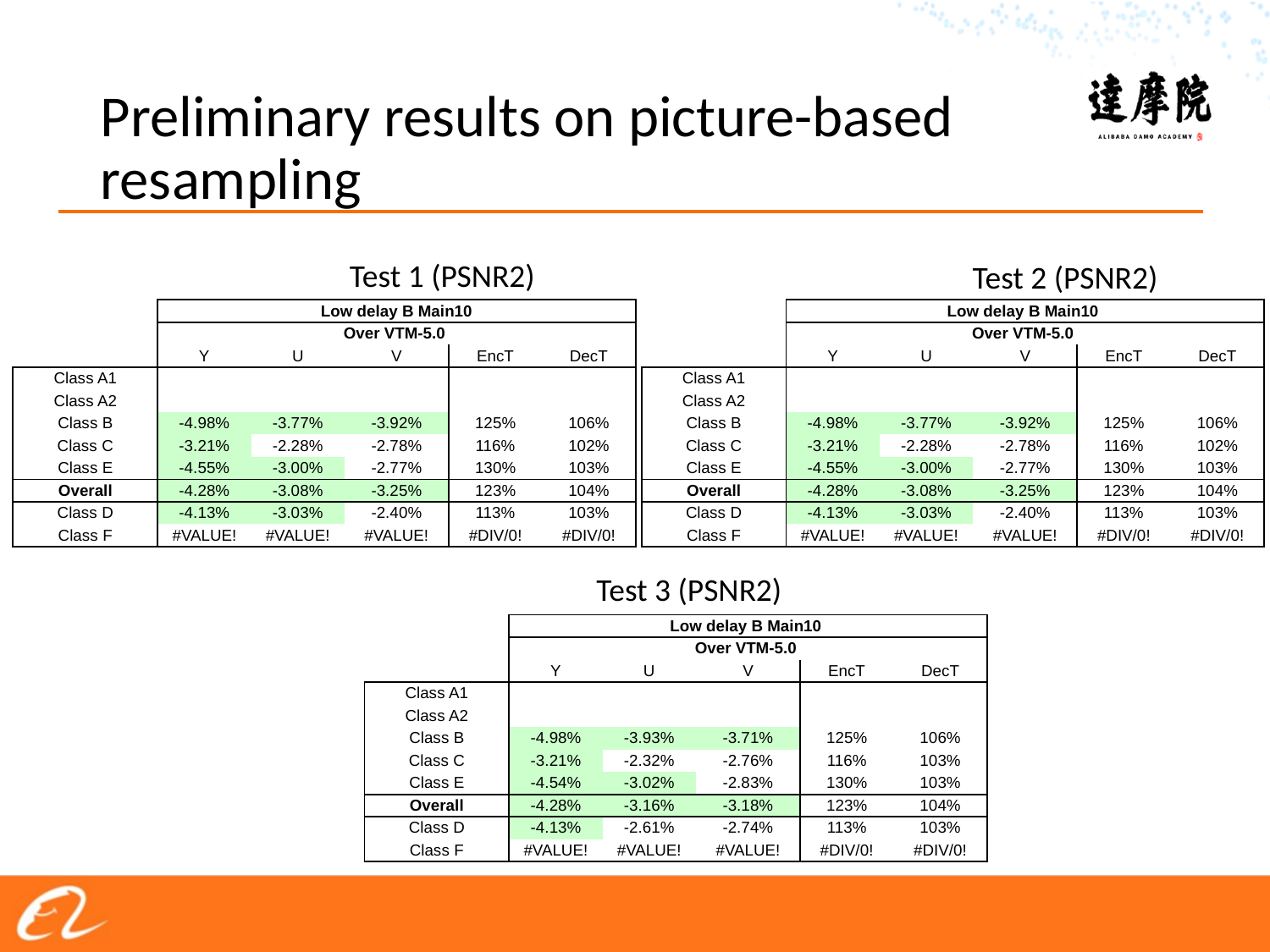

Preliminary results on picture-based resampling
Test 1 (PSNR2)
Test 2 (PSNR2)
|  | Low delay B Main10 |  |  |  |  |
| --- | --- | --- | --- | --- | --- |
|  | Over VTM-5.0 |  |  |  |  |
|  | Y | U | V | EncT | DecT |
| Class A1 |  |  |  |  |  |
| Class A2 |  |  |  |  |  |
| Class B | -4.98% | -3.77% | -3.92% | 125% | 106% |
| Class C | -3.21% | -2.28% | -2.78% | 116% | 102% |
| Class E | -4.55% | -3.00% | -2.77% | 130% | 103% |
| Overall | -4.28% | -3.08% | -3.25% | 123% | 104% |
| Class D | -4.13% | -3.03% | -2.40% | 113% | 103% |
| Class F | #VALUE! | #VALUE! | #VALUE! | #DIV/0! | #DIV/0! |
|  | Low delay B Main10 |  |  |  |  |
| --- | --- | --- | --- | --- | --- |
|  | Over VTM-5.0 |  |  |  |  |
|  | Y | U | V | EncT | DecT |
| Class A1 |  |  |  |  |  |
| Class A2 |  |  |  |  |  |
| Class B | -4.98% | -3.77% | -3.92% | 125% | 106% |
| Class C | -3.21% | -2.28% | -2.78% | 116% | 102% |
| Class E | -4.55% | -3.00% | -2.77% | 130% | 103% |
| Overall | -4.28% | -3.08% | -3.25% | 123% | 104% |
| Class D | -4.13% | -3.03% | -2.40% | 113% | 103% |
| Class F | #VALUE! | #VALUE! | #VALUE! | #DIV/0! | #DIV/0! |
Test 3 (PSNR2)
|  | Low delay B Main10 |  |  |  |  |
| --- | --- | --- | --- | --- | --- |
|  | Over VTM-5.0 |  |  |  |  |
|  | Y | U | V | EncT | DecT |
| Class A1 |  |  |  |  |  |
| Class A2 |  |  |  |  |  |
| Class B | -4.98% | -3.93% | -3.71% | 125% | 106% |
| Class C | -3.21% | -2.32% | -2.76% | 116% | 103% |
| Class E | -4.54% | -3.02% | -2.83% | 130% | 103% |
| Overall | -4.28% | -3.16% | -3.18% | 123% | 104% |
| Class D | -4.13% | -2.61% | -2.74% | 113% | 103% |
| Class F | #VALUE! | #VALUE! | #VALUE! | #DIV/0! | #DIV/0! |